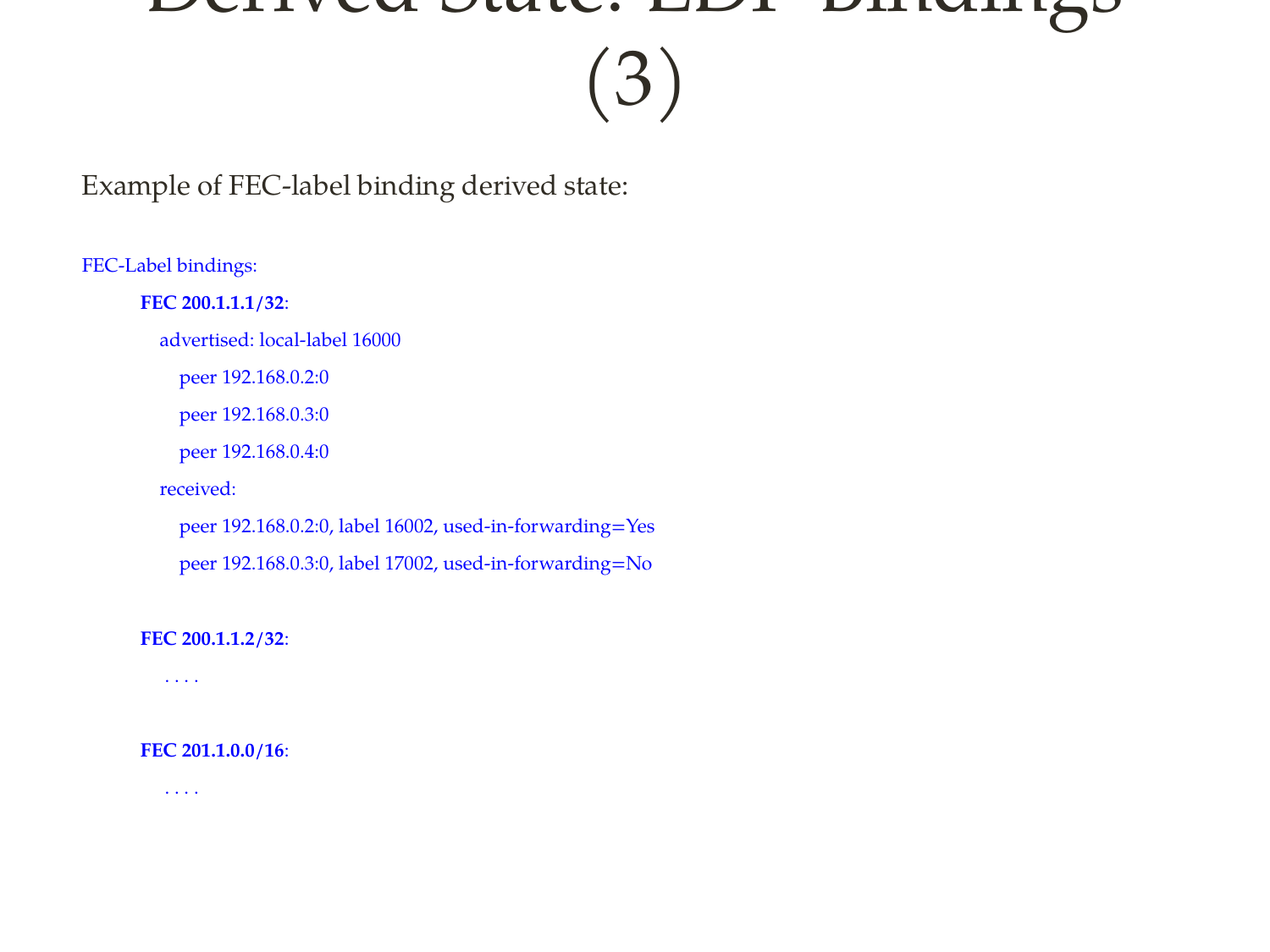

# Derived State: LDP Bindings (3)
Example of FEC-label binding derived state:

FEC-Label bindings:
            FEC 200.1.1.1/32:
                advertised: local-label 16000
                    peer 192.168.0.2:0
                    peer 192.168.0.3:0
                    peer 192.168.0.4:0
                received:
                    peer 192.168.0.2:0, label 16002, used-in-forwarding=Yes
                    peer 192.168.0.3:0, label 17002, used-in-forwarding=No

            FEC 200.1.1.2/32:
                 . . . .

            FEC 201.1.0.0/16:
                 . . . .